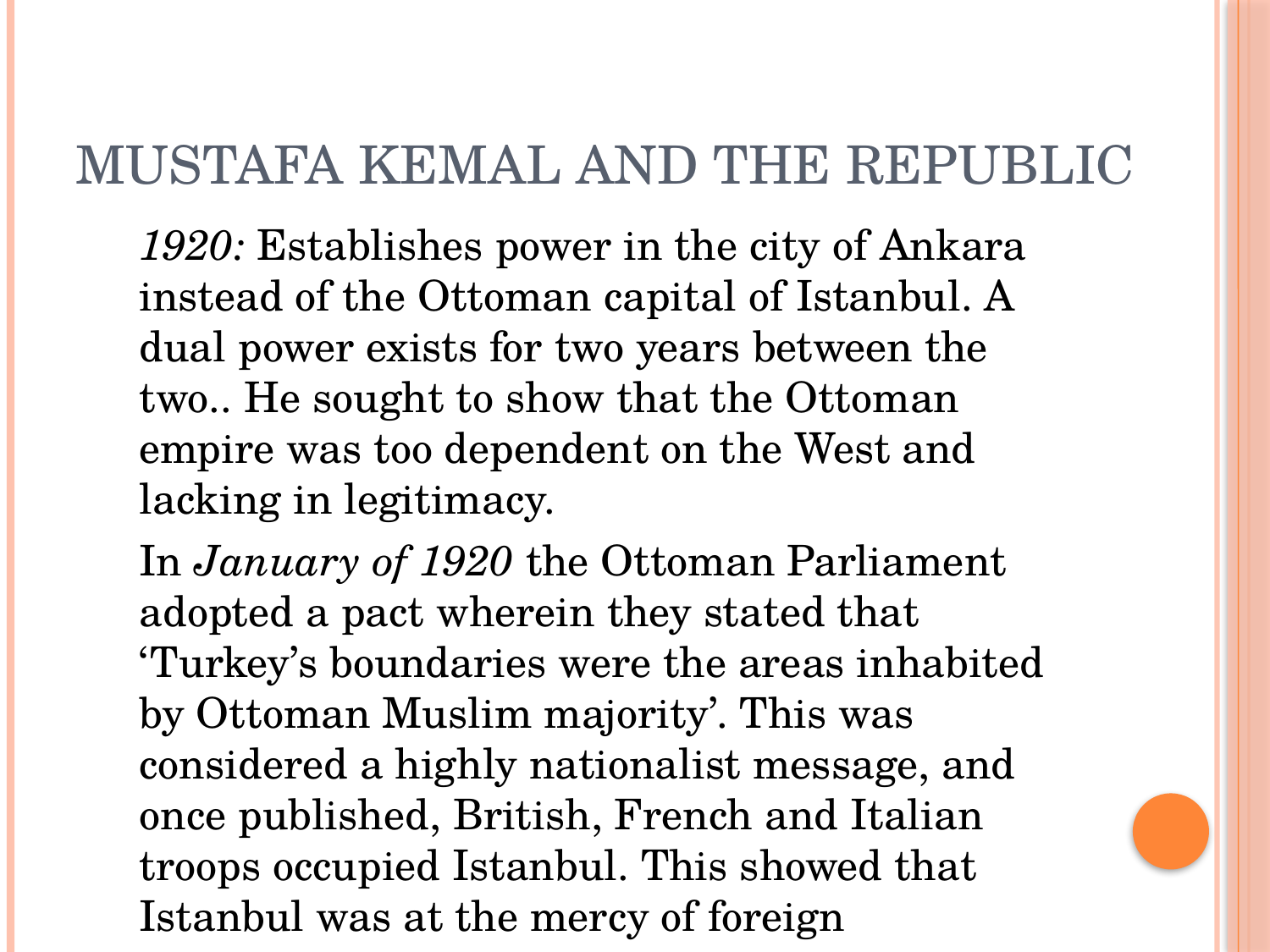

# Mustafa Kemal and the Republic
1920: Establishes power in the city of Ankara instead of the Ottoman capital of Istanbul. A dual power exists for two years between the two.. He sought to show that the Ottoman empire was too dependent on the West and lacking in legitimacy.
In January of 1920 the Ottoman Parliament adopted a pact wherein they stated that ‘Turkey’s boundaries were the areas inhabited by Ottoman Muslim majority’. This was considered a highly nationalist message, and once published, British, French and Italian troops occupied Istanbul. This showed that Istanbul was at the mercy of foreign government